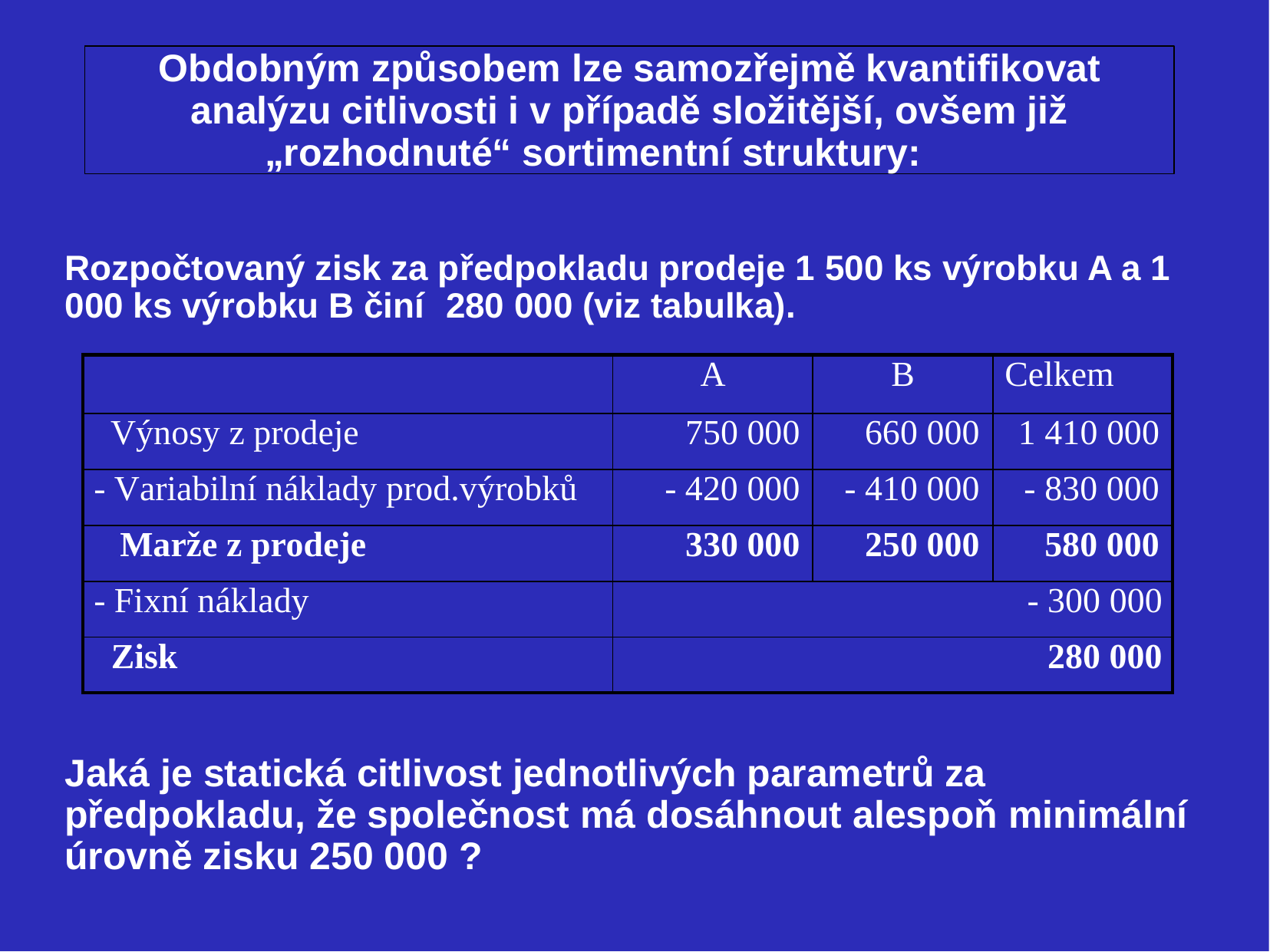

Obdobným způsobem lze samozřejmě kvantifikovat analýzu citlivosti i v případě složitější, ovšem již
„rozhodnuté“ sortimentní struktury:
Rozpočtovaný zisk za předpokladu prodeje 1 500 ks výrobku A a 1 000 ks výrobku B činí	280 000 (viz tabulka).
|  | A | B | Celkem |
| --- | --- | --- | --- |
| Výnosy z prodeje | 750 000 | 660 000 | 1 410 000 |
| - Variabilní náklady prod.výrobků | - 420 000 | - 410 000 | - 830 000 |
| Marže z prodeje | 330 000 | 250 000 | 580 000 |
| - Fixní náklady | - 300 000 |  |  |
| Zisk | 280 000 |  |  |
Jaká je statická citlivost jednotlivých parametrů za předpokladu, že společnost má dosáhnout alespoň minimální úrovně zisku 250 000 ?